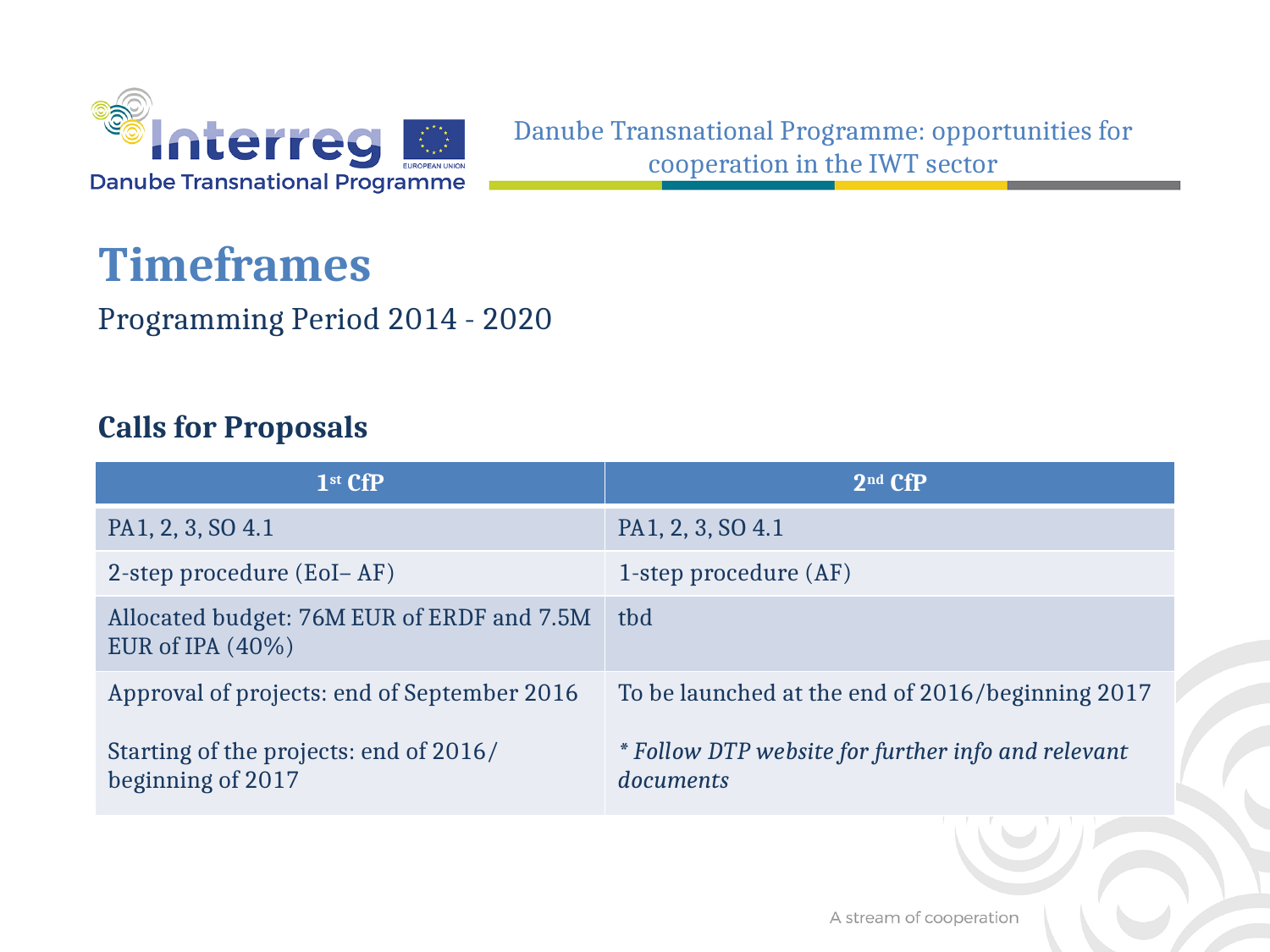

Danube Transnational Programme: opportunities for cooperation in the IWT sector
Timeframes
Programming Period 2014 - 2020

Calls for Proposals

| 1st CfP | 2nd CfP |
| --- | --- |
| PA1, 2, 3, SO 4.1 | PA1, 2, 3, SO 4.1 |
| 2-step procedure (EoI– AF) | 1-step procedure (AF) |
| Allocated budget: 76M EUR of ERDF and 7.5M EUR of IPA (40%) | tbd |
| Approval of projects: end of September 2016 Starting of the projects: end of 2016/ beginning of 2017 | To be launched at the end of 2016/beginning 2017 \* Follow DTP website for further info and relevant documents |